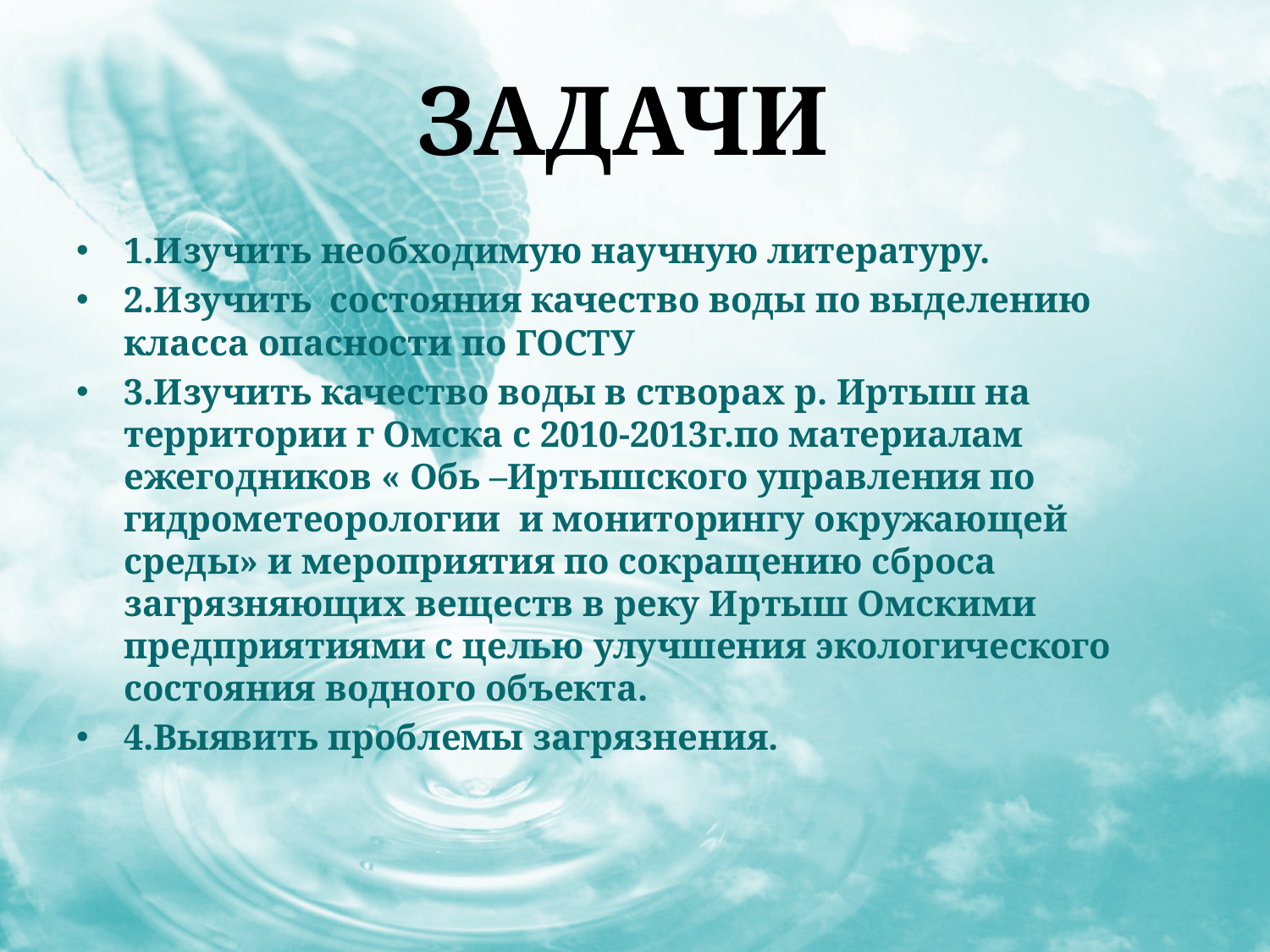

# Задачи
1.Изучить необходимую научную литературу.
2.Изучить  состояния качество воды по выделению класса опасности по ГОСТУ
3.Изучить качество воды в створах р. Иртыш на территории г Омска с 2010-2013г.по материалам  ежегодников « Обь –Иртышского управления по гидрометеорологии  и мониторингу окружающей среды» и мероприятия по сокращению сброса загрязняющих веществ в реку Иртыш Омскими предприятиями с целью улучшения экологического состояния водного объекта.
4.Выявить проблемы загрязнения.